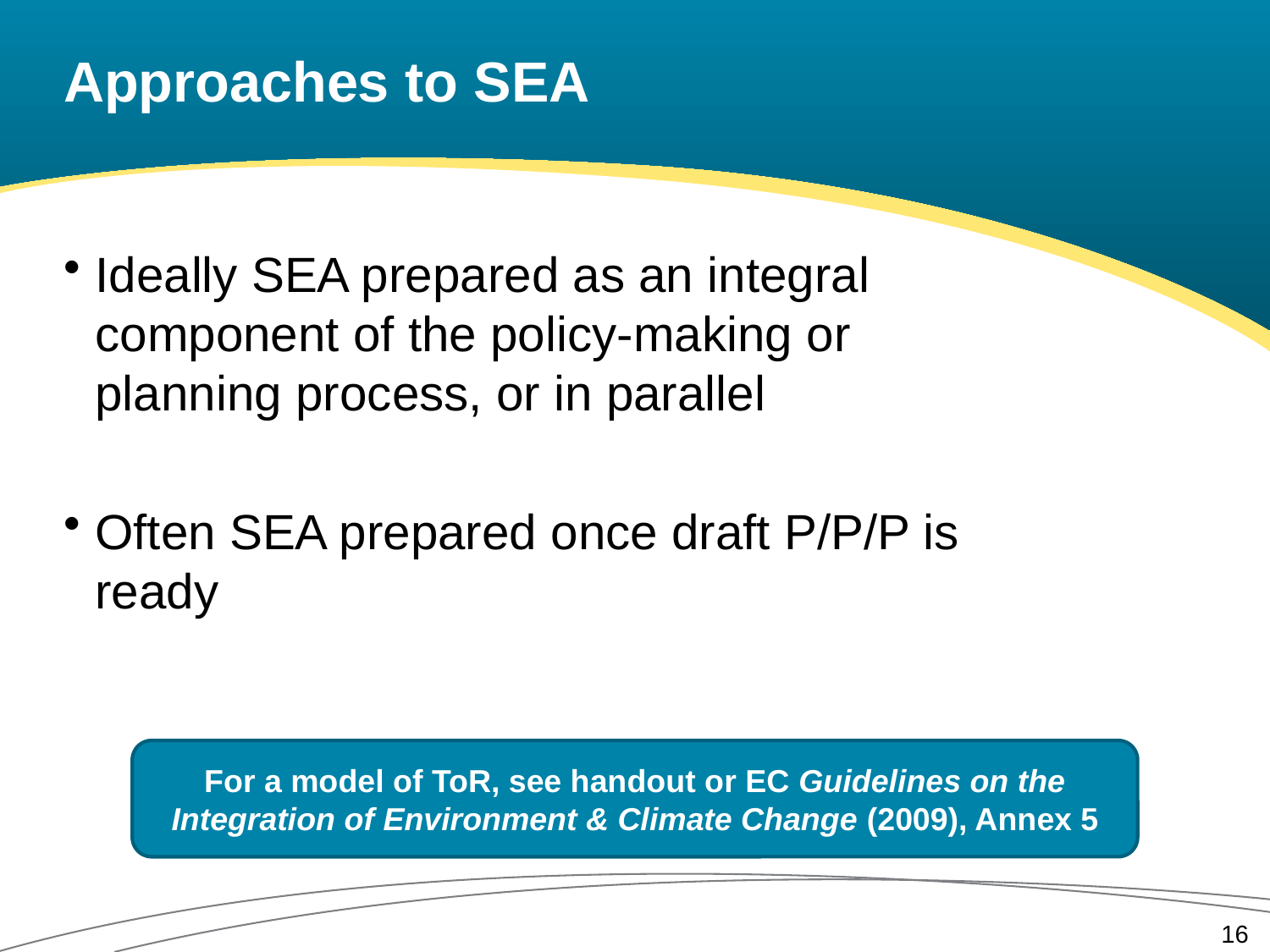

# Approaches to SEA
Ideally SEA prepared as an integral component of the policy-making or planning process, or in parallel

Often SEA prepared once draft P/P/P is ready
For a model of ToR, see handout or EC Guidelines on the Integration of Environment & Climate Change (2009), Annex 5
16